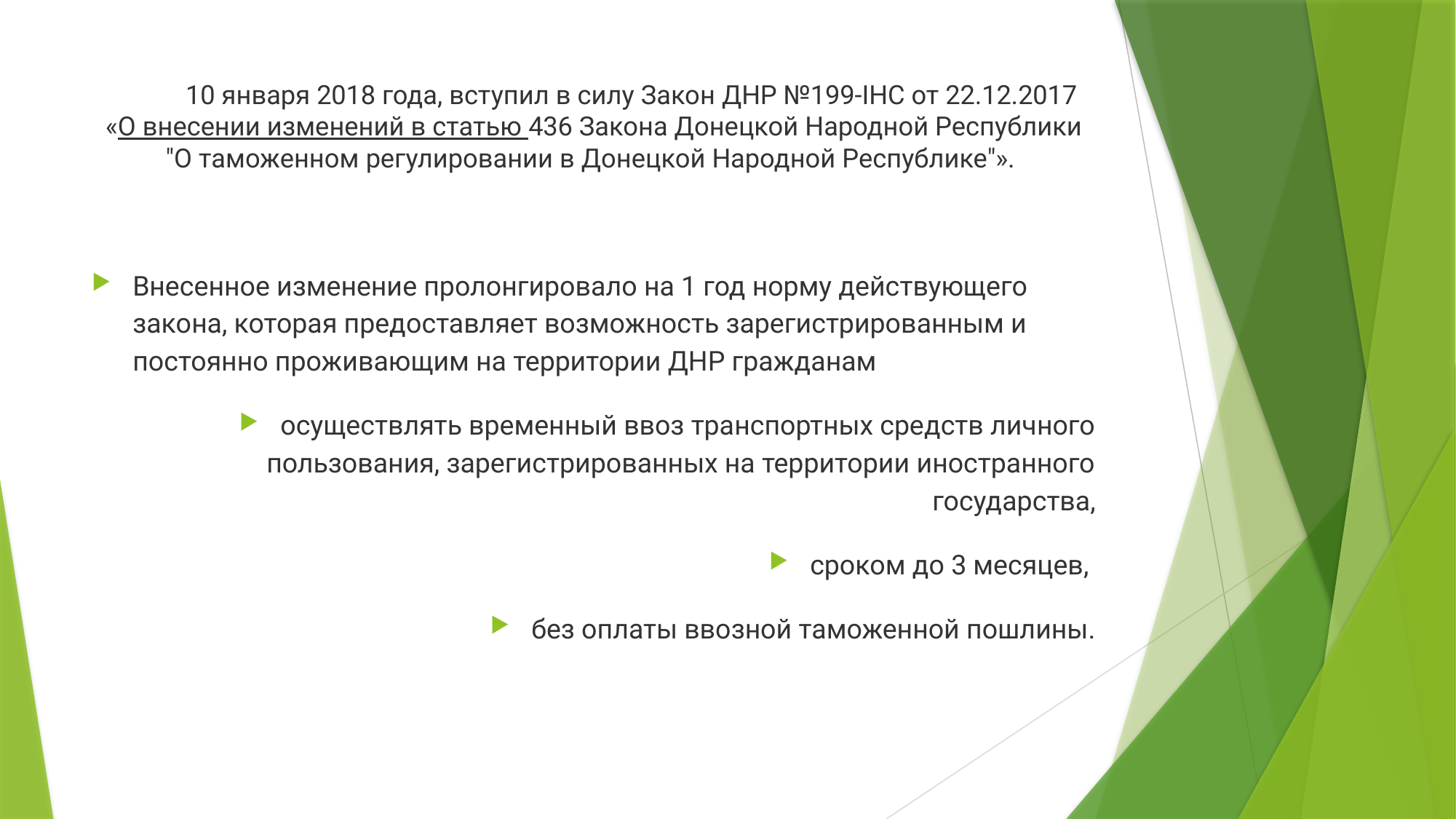

# 10 января 2018 года, вступил в силу Закон ДНР №199-IHC от 22.12.2017 «О внесении изменений в статью 436 Закона Донецкой Народной Республики ″О таможенном регулировании в Донецкой Народной Республике″».
Внесенное изменение пролонгировало на 1 год норму действующего закона, которая предоставляет возможность зарегистрированным и постоянно проживающим на территории ДНР гражданам
осуществлять временный ввоз транспортных средств личного пользования, зарегистрированных на территории иностранного государства,
сроком до 3 месяцев,
без оплаты ввозной таможенной пошлины.